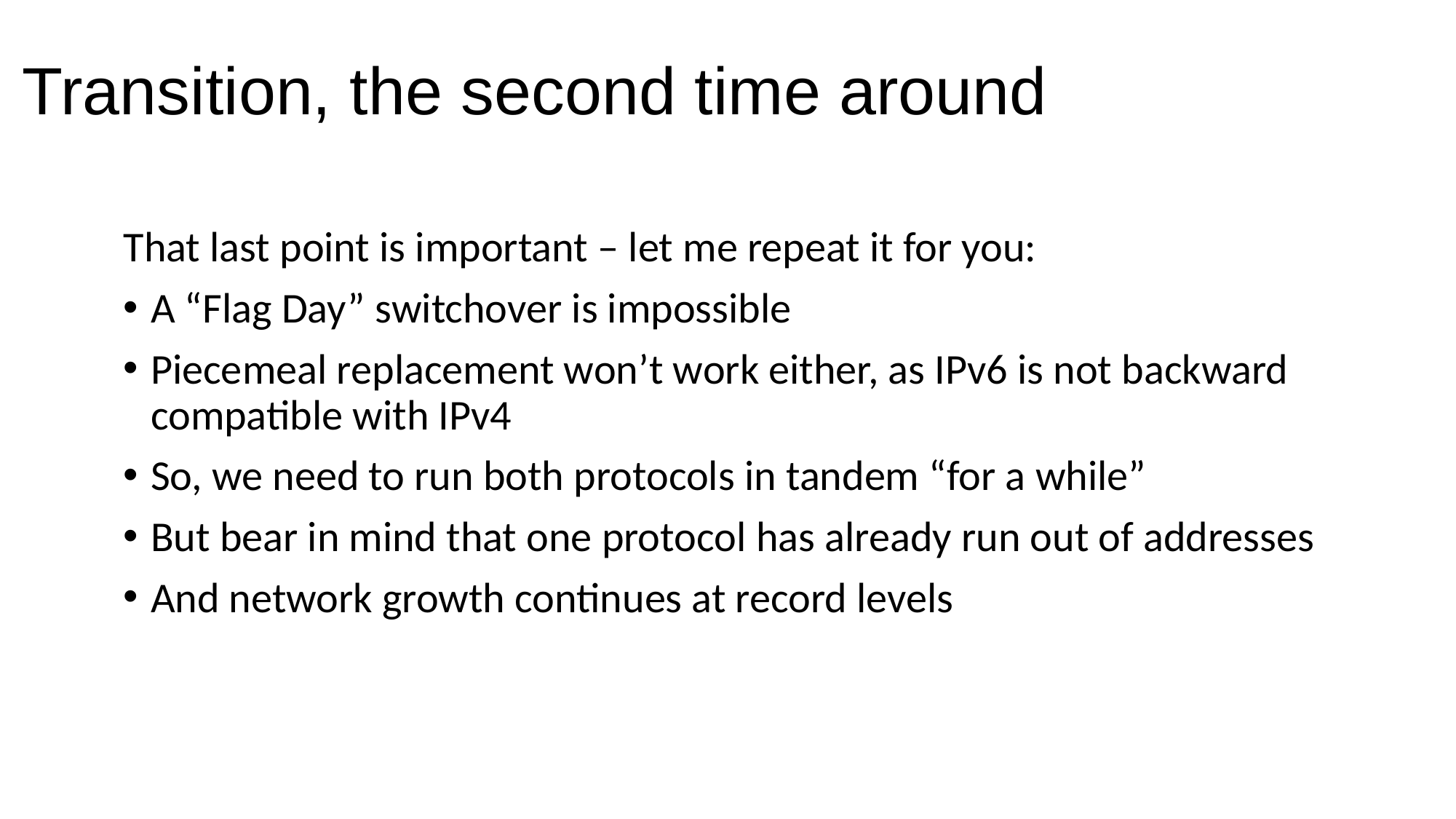

# Transition, the second time around
That last point is important – let me repeat it for you:
A “Flag Day” switchover is impossible
Piecemeal replacement won’t work either, as IPv6 is not backward compatible with IPv4
So, we need to run both protocols in tandem “for a while”
But bear in mind that one protocol has already run out of addresses
And network growth continues at record levels